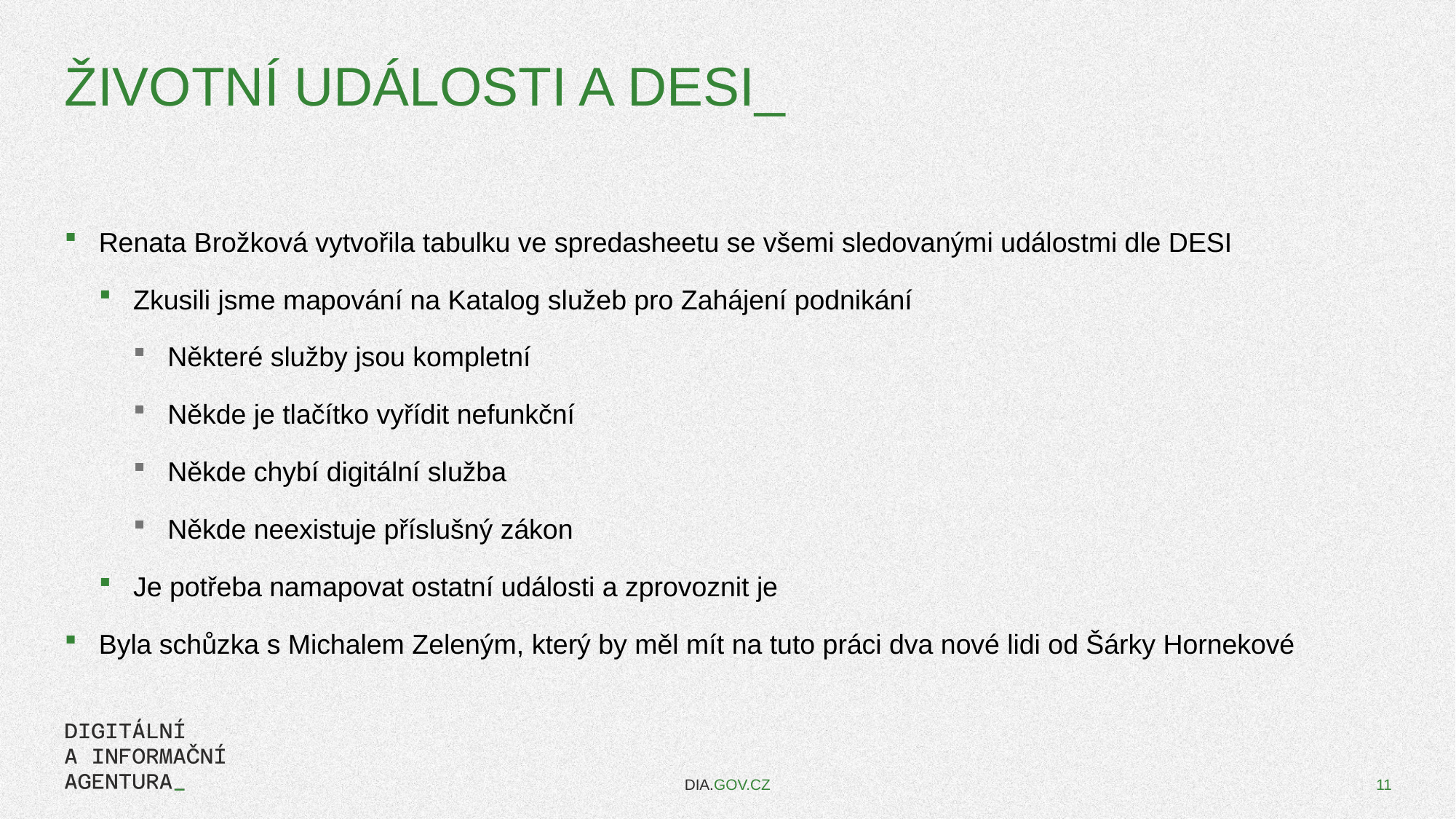

# Životní události A DESI_
Renata Brožková vytvořila tabulku ve spredasheetu se všemi sledovanými událostmi dle DESI
Zkusili jsme mapování na Katalog služeb pro Zahájení podnikání
Některé služby jsou kompletní
Někde je tlačítko vyřídit nefunkční
Někde chybí digitální služba
Někde neexistuje příslušný zákon
Je potřeba namapovat ostatní události a zprovoznit je
Byla schůzka s Michalem Zeleným, který by měl mít na tuto práci dva nové lidi od Šárky Hornekové

DIA.GOV.CZ
11